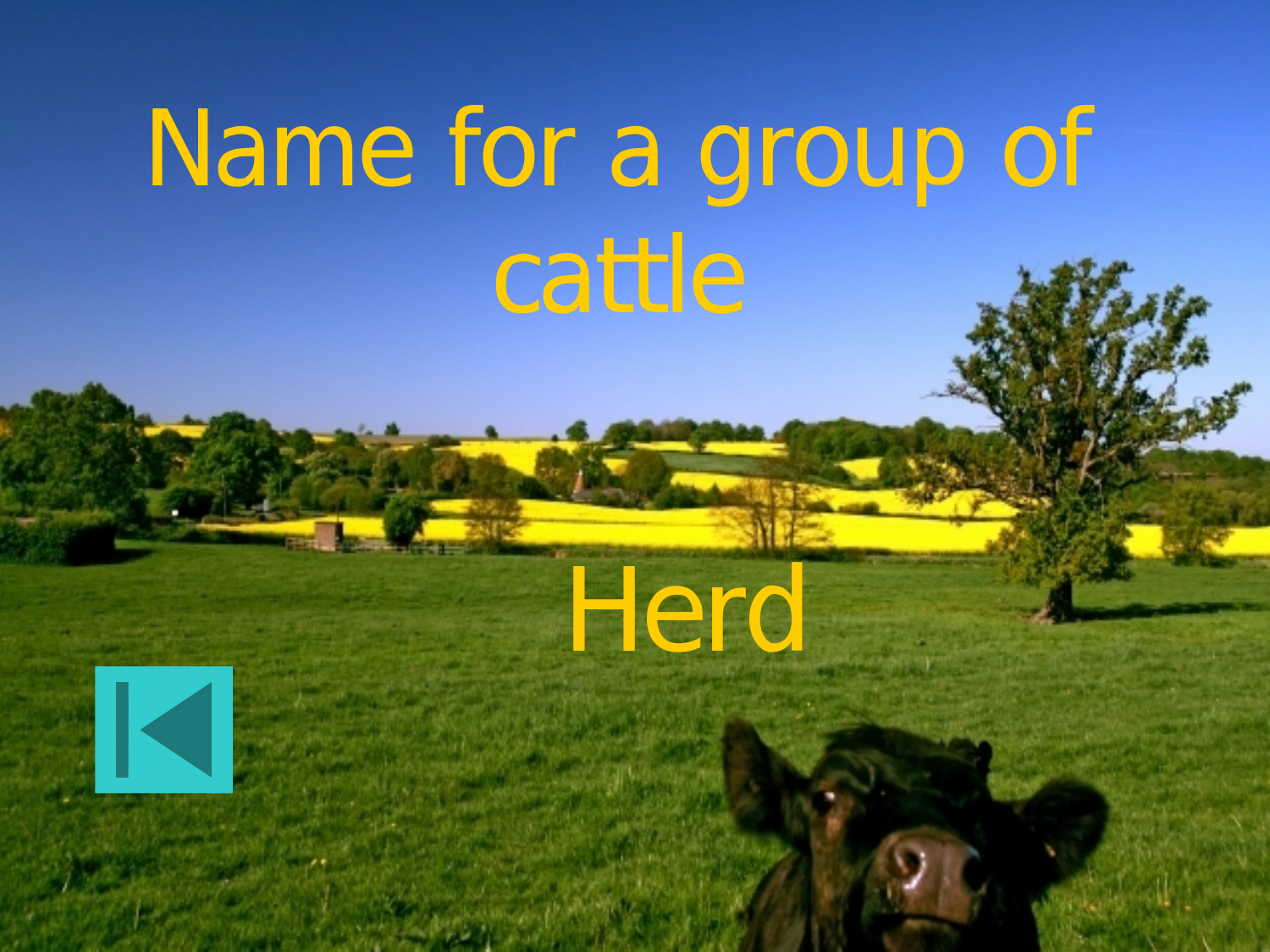

Name for a group of cattle
Herd